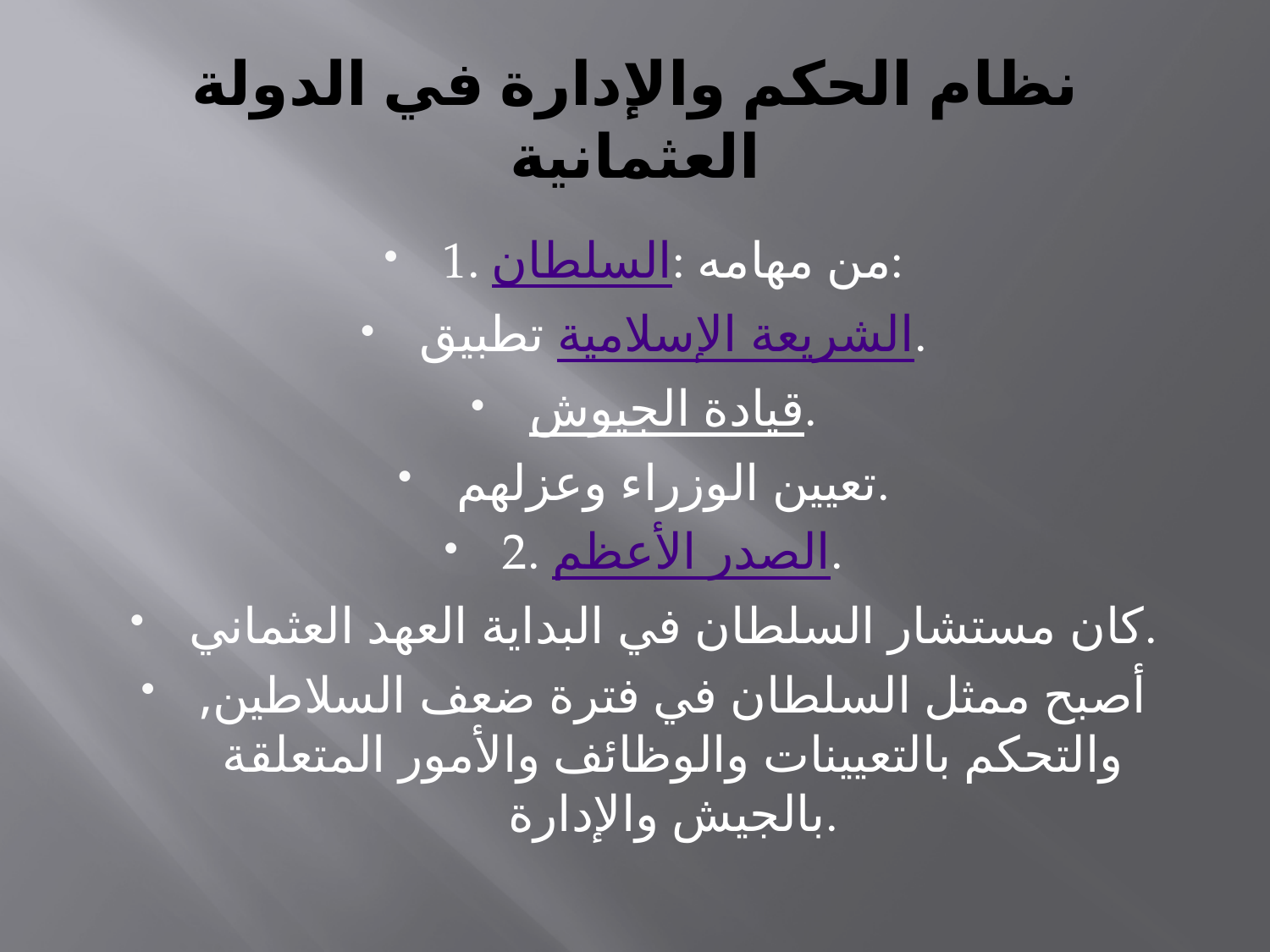

# نظام الحكم والإدارة في الدولة العثمانية
1. السلطان: من مهامه:
تطبيق الشريعة الإسلامية.
قيادة الجيوش.
تعيين الوزراء وعزلهم.
2. الصدر الأعظم.
كان مستشار السلطان في البداية العهد العثماني.
أصبح ممثل السلطان في فترة ضعف السلاطين, والتحكم بالتعيينات والوظائف والأمور المتعلقة بالجيش والإدارة.